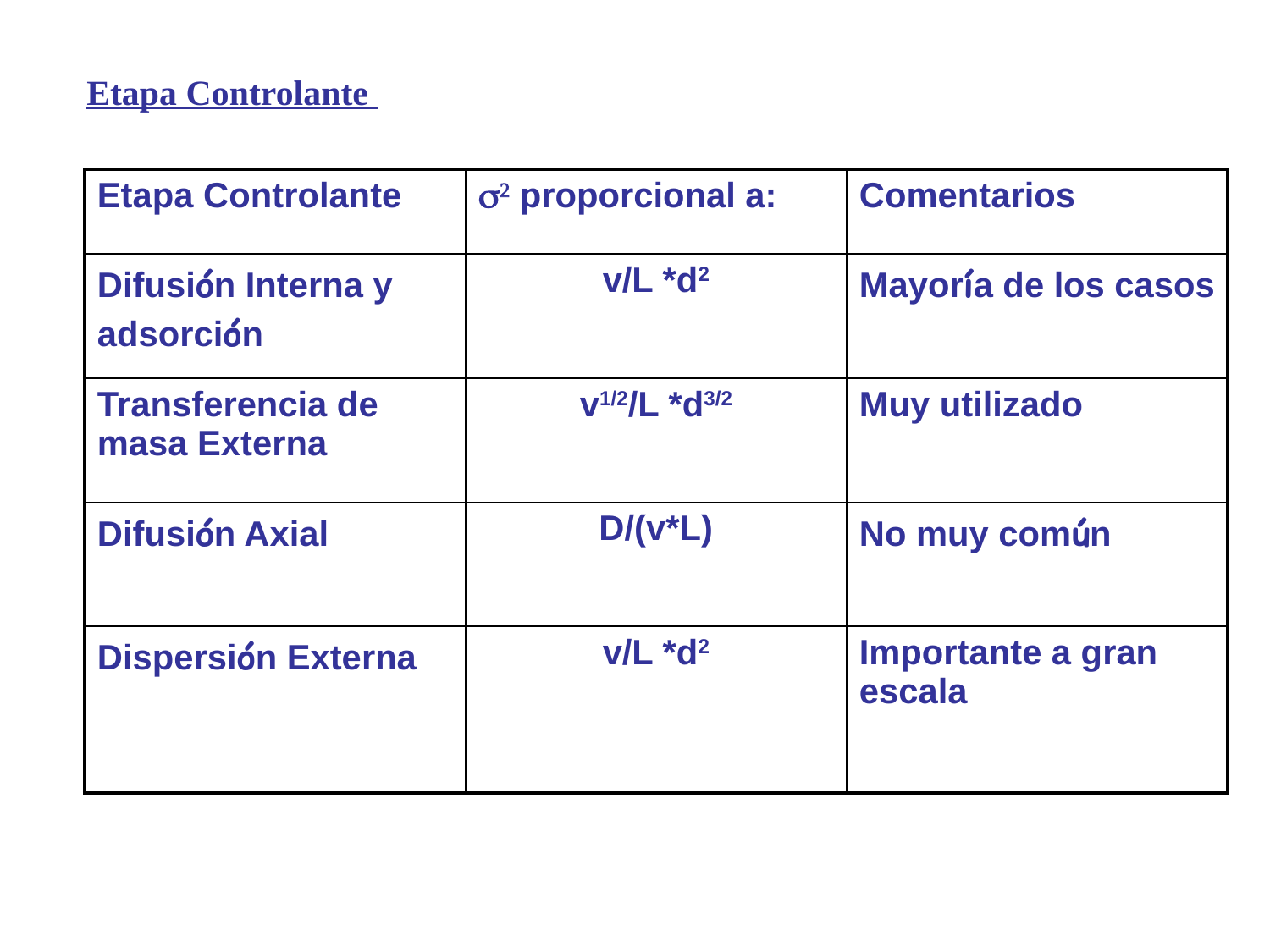

Etapa Controlante
| Etapa Controlante | σ2 proporcional a: | Comentarios |
| --- | --- | --- |
| Difusión Interna y adsorción | v/L \*d2 | Mayoría de los casos |
| Transferencia de masa Externa | v1/2/L \*d3/2 | Muy utilizado |
| Difusión Axial | D/(v\*L) | No muy común |
| Dispersión Externa | v/L \*d2 | Importante a gran escala |